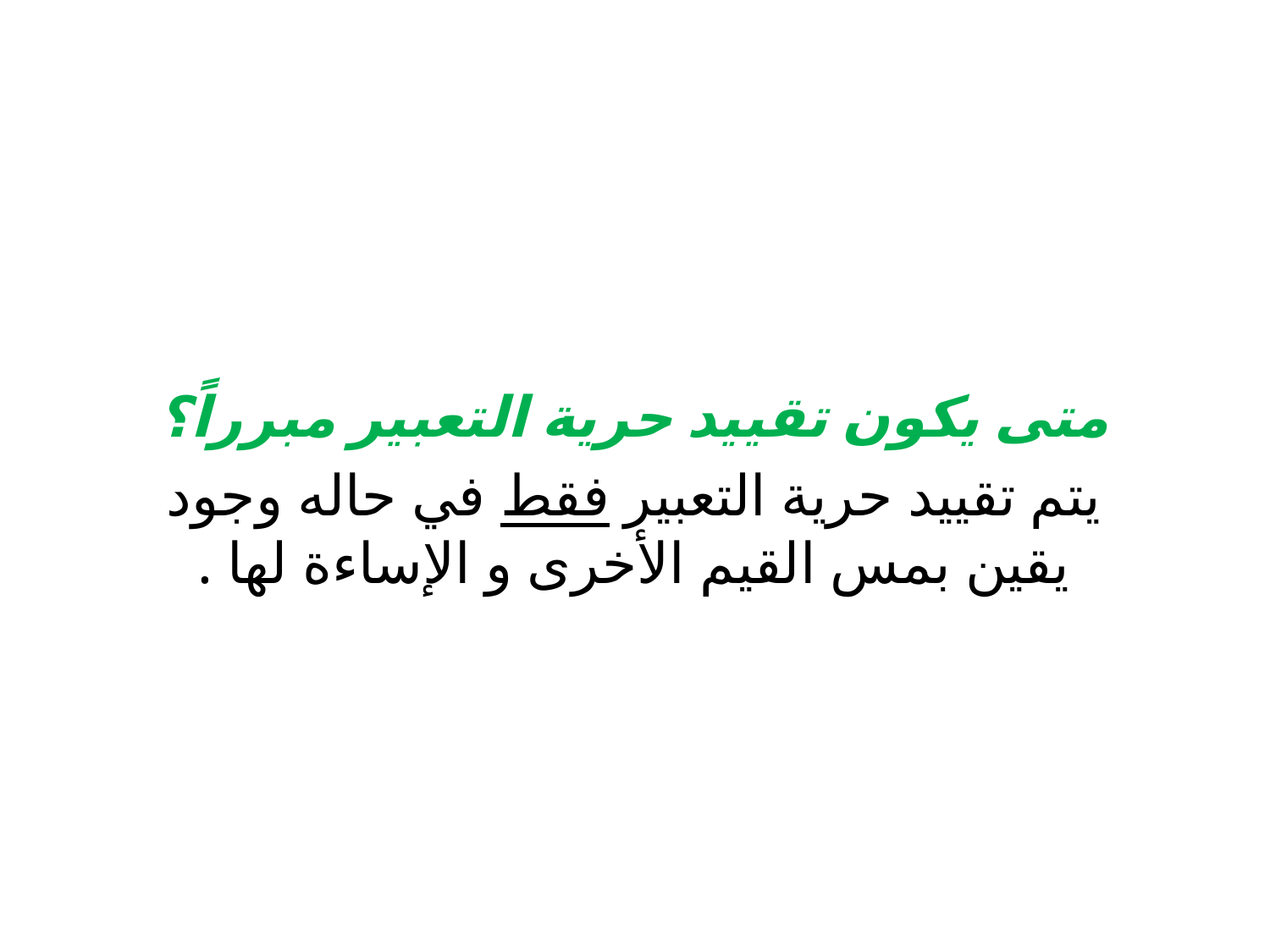

متى يكون تقييد حرية التعبير مبرراً؟
يتم تقييد حرية التعبير فقط في حاله وجود يقين بمس القيم الأخرى و الإساءة لها .